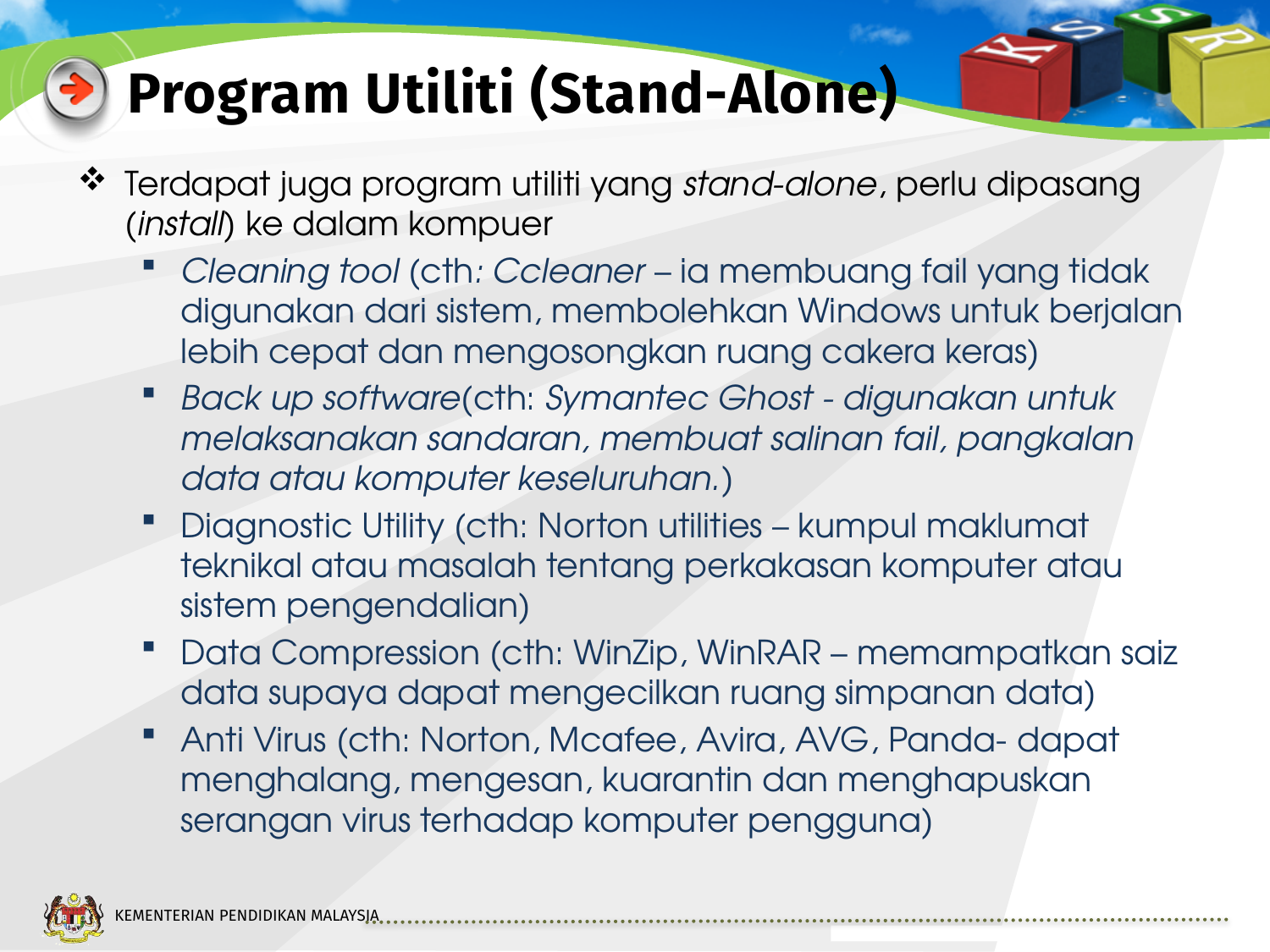

# Program Utiliti (Stand-Alone)
Terdapat juga program utiliti yang stand-alone, perlu dipasang (install) ke dalam kompuer
Cleaning tool (cth: Ccleaner – ia membuang fail yang tidak digunakan dari sistem, membolehkan Windows untuk berjalan lebih cepat dan mengosongkan ruang cakera keras)
Back up software(cth: Symantec Ghost - digunakan untuk melaksanakan sandaran, membuat salinan fail, pangkalan data atau komputer keseluruhan.)
Diagnostic Utility (cth: Norton utilities – kumpul maklumat teknikal atau masalah tentang perkakasan komputer atau sistem pengendalian)
Data Compression (cth: WinZip, WinRAR – memampatkan saiz data supaya dapat mengecilkan ruang simpanan data)
Anti Virus (cth: Norton, Mcafee, Avira, AVG, Panda- dapat menghalang, mengesan, kuarantin dan menghapuskan serangan virus terhadap komputer pengguna)